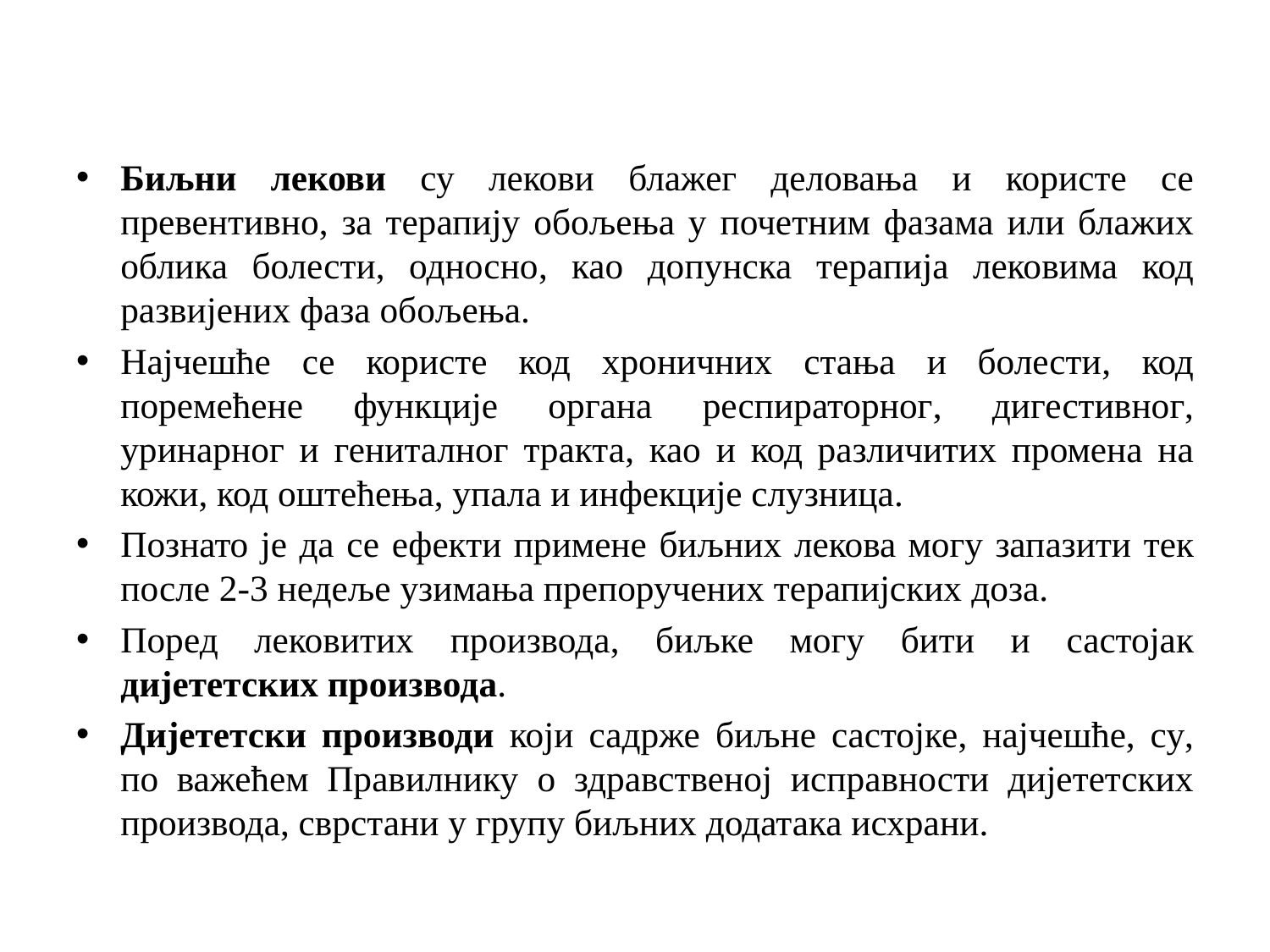

Биљни лекови су лекови блажег деловања и користе се превентивно, за терапију обољења у почетним фазама или блажих облика болести, односно, као допунска терапија лековима код развијених фаза обољења.
Најчешће се користе код хроничних стања и болести, код поремећене функције органа респираторног, дигестивног, уринарног и гениталног тракта, као и код различитих промена на кожи, код оштећења, упала и инфекције слузница.
Познато је да се ефекти примене биљних лекова могу запазити тек после 2-3 недеље узимања препоручених терапијских доза.
Поред лековитих производа, биљке могу бити и састојак дијететских производа.
Дијететски производи који садрже биљне састојке, најчешће, су, по важећем Правилнику о здравственој исправности дијететских производа, сврстани у групу биљних додатака исхрани.